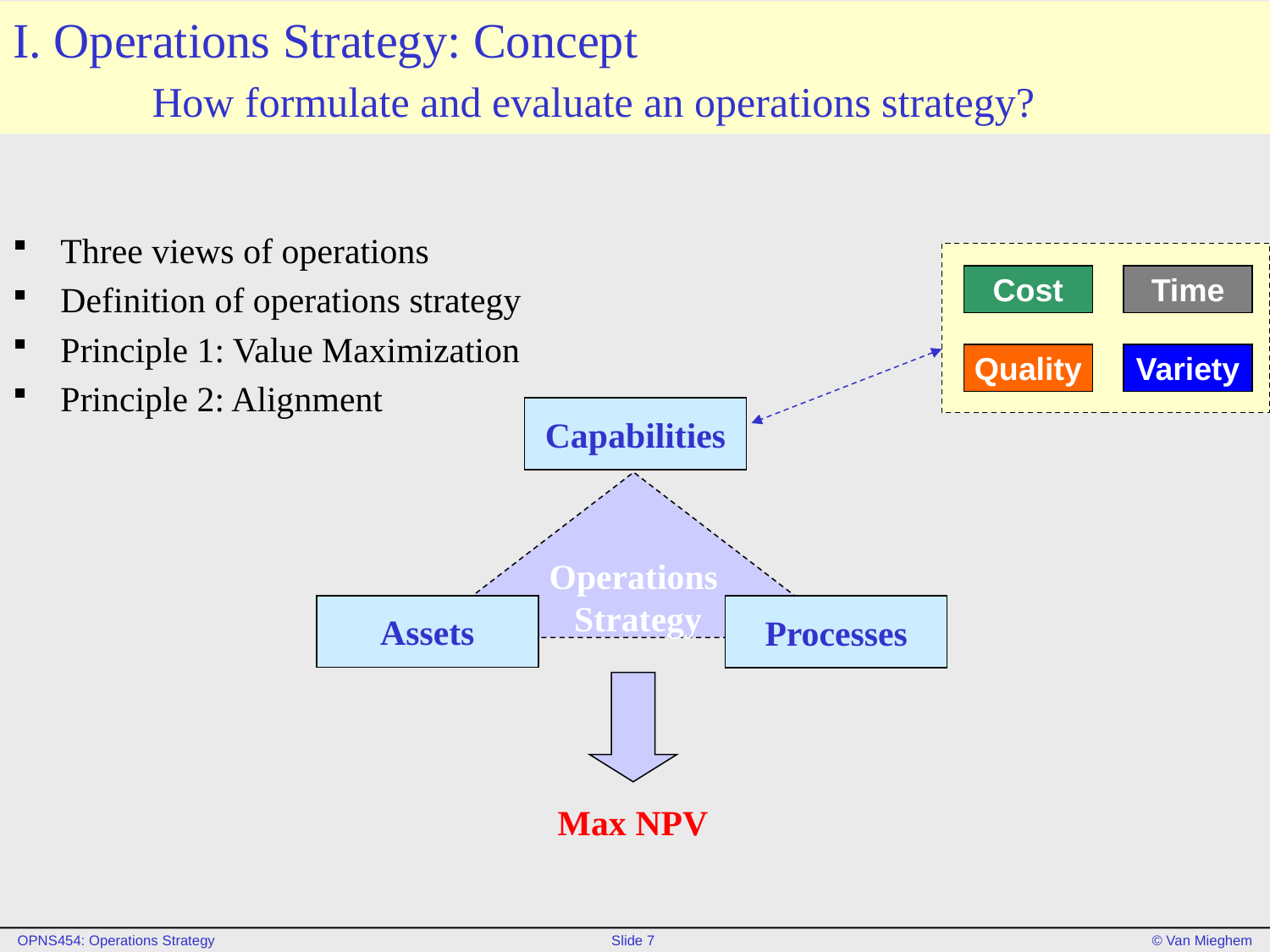

# I. Operations Strategy: Concept How formulate and evaluate an operations strategy?
Three views of operations
Definition of operations strategy
Principle 1: Value Maximization
Principle 2: Alignment

Cost
Time
Quality
Variety

Capabilities
Operations
 Strategy
Assets
Processes

Max NPV